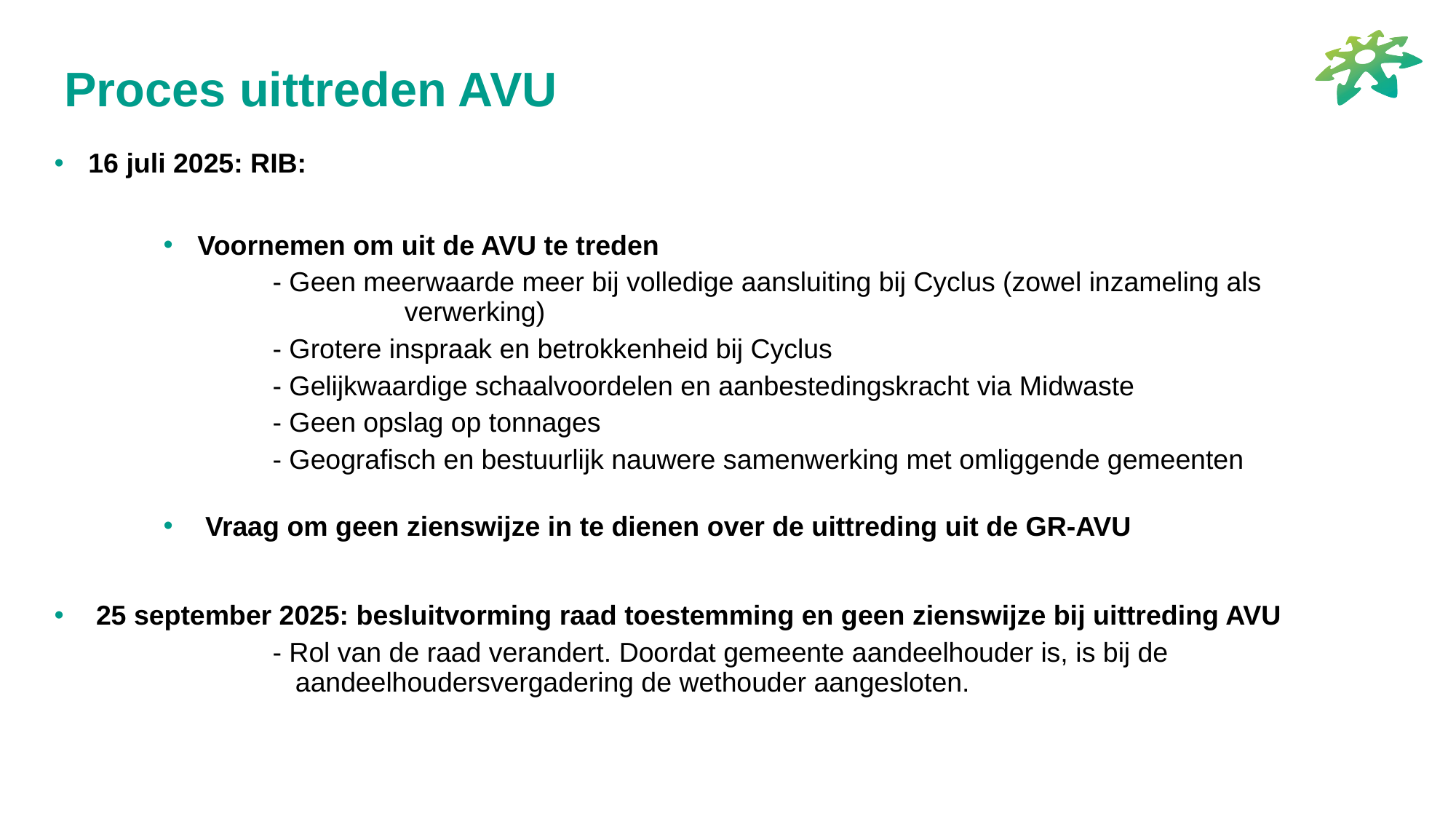

# Proces uittreden AVU
16 juli 2025: RIB:

Voornemen om uit de AVU te treden
	- Geen meerwaarde meer bij volledige aansluiting bij Cyclus (zowel inzameling als 	   	   verwerking)
	- Grotere inspraak en betrokkenheid bij Cyclus
	- Gelijkwaardige schaalvoordelen en aanbestedingskracht via Midwaste
	- Geen opslag op tonnages
	- Geografisch en bestuurlijk nauwere samenwerking met omliggende gemeenten
 Vraag om geen zienswijze in te dienen over de uittreding uit de GR-AVU

 25 september 2025: besluitvorming raad toestemming en geen zienswijze bij uittreding AVU
- Rol van de raad verandert. Doordat gemeente aandeelhouder is, is bij de
   aandeelhoudersvergadering de wethouder aangesloten.